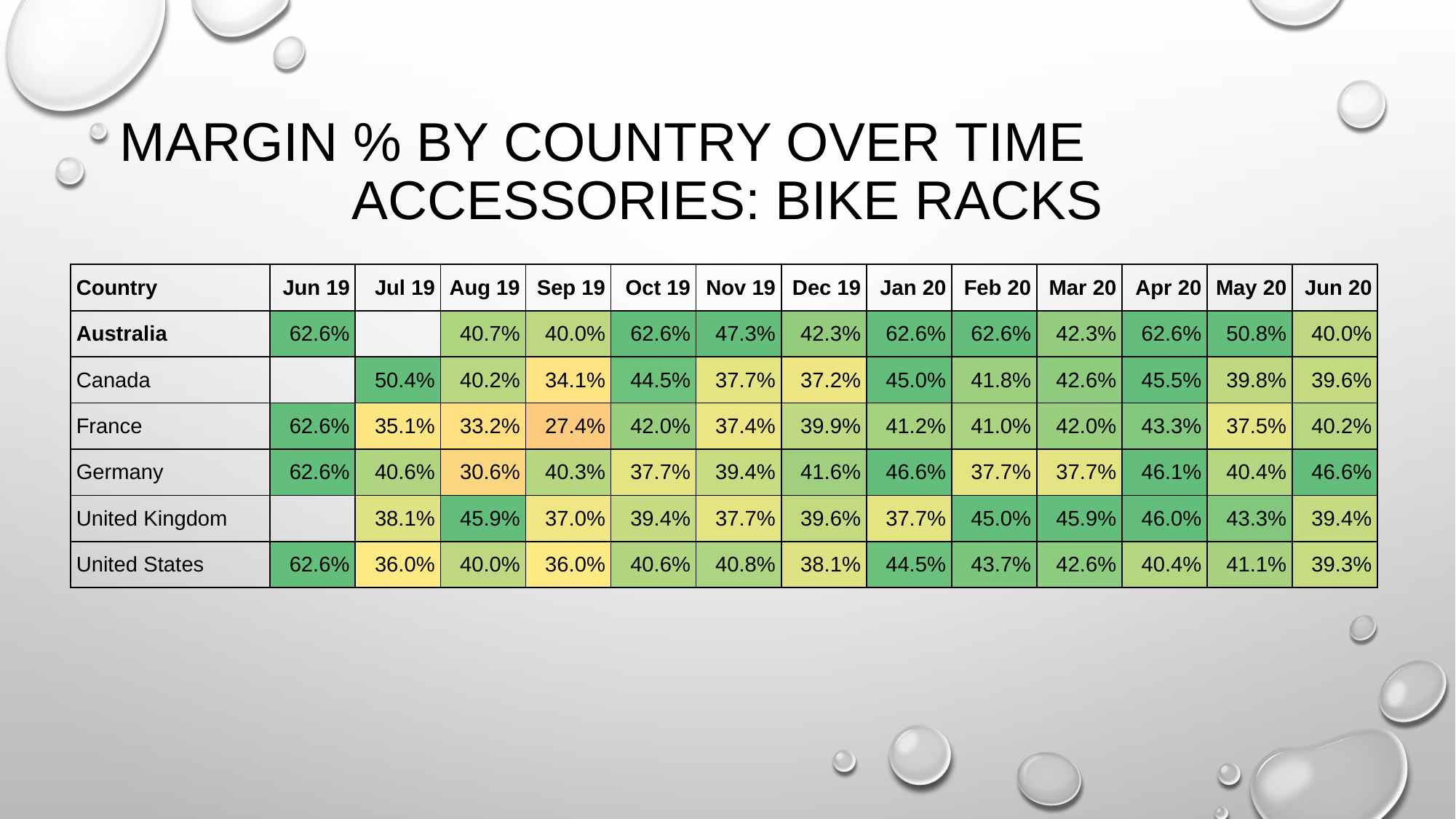

# Margin % by Country over time
Accessories: Bike Racks
| Country | Jun 19 | Jul 19 | Aug 19 | Sep 19 | Oct 19 | Nov 19 | Dec 19 | Jan 20 | Feb 20 | Mar 20 | Apr 20 | May 20 | Jun 20 |
| --- | --- | --- | --- | --- | --- | --- | --- | --- | --- | --- | --- | --- | --- |
| Australia | 62.6% |  | 40.7% | 40.0% | 62.6% | 47.3% | 42.3% | 62.6% | 62.6% | 42.3% | 62.6% | 50.8% | 40.0% |
| Canada |  | 50.4% | 40.2% | 34.1% | 44.5% | 37.7% | 37.2% | 45.0% | 41.8% | 42.6% | 45.5% | 39.8% | 39.6% |
| France | 62.6% | 35.1% | 33.2% | 27.4% | 42.0% | 37.4% | 39.9% | 41.2% | 41.0% | 42.0% | 43.3% | 37.5% | 40.2% |
| Germany | 62.6% | 40.6% | 30.6% | 40.3% | 37.7% | 39.4% | 41.6% | 46.6% | 37.7% | 37.7% | 46.1% | 40.4% | 46.6% |
| United Kingdom |  | 38.1% | 45.9% | 37.0% | 39.4% | 37.7% | 39.6% | 37.7% | 45.0% | 45.9% | 46.0% | 43.3% | 39.4% |
| United States | 62.6% | 36.0% | 40.0% | 36.0% | 40.6% | 40.8% | 38.1% | 44.5% | 43.7% | 42.6% | 40.4% | 41.1% | 39.3% |